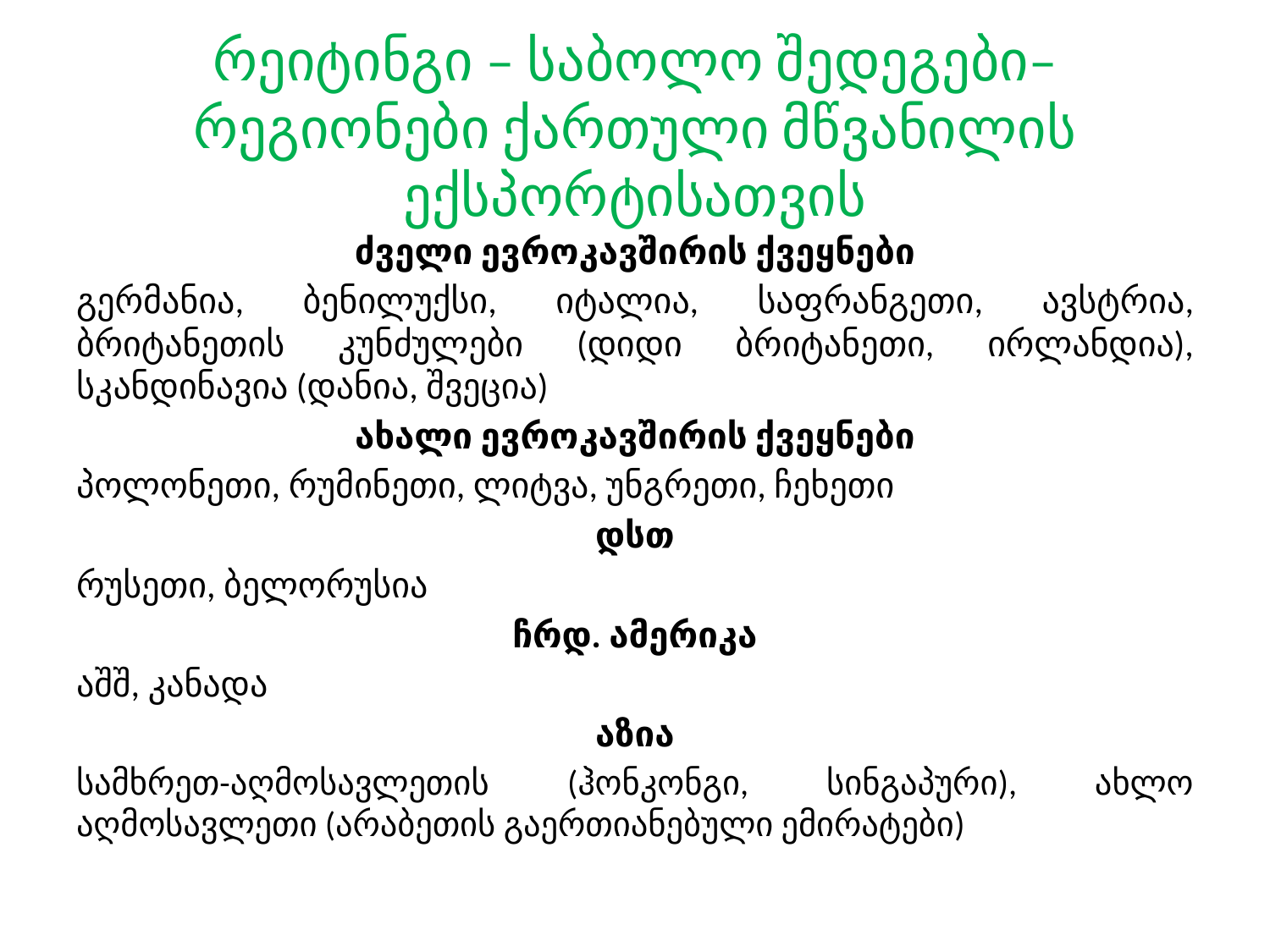

# რეიტინგი – საბოლო შედეგები– რეგიონები ქართული მწვანილის ექსპორტისათვის
ძველი ევროკავშირის ქვეყნები
გერმანია, ბენილუქსი, იტალია, საფრანგეთი, ავსტრია, ბრიტანეთის კუნძულები (დიდი ბრიტანეთი, ირლანდია), სკანდინავია (დანია, შვეცია)
ახალი ევროკავშირის ქვეყნები
პოლონეთი, რუმინეთი, ლიტვა, უნგრეთი, ჩეხეთი
დსთ
რუსეთი, ბელორუსია
ჩრდ. ამერიკა
აშშ, კანადა
აზია
სამხრეთ-აღმოსავლეთის (ჰონკონგი, სინგაპური), ახლო აღმოსავლეთი (არაბეთის გაერთიანებული ემირატები)